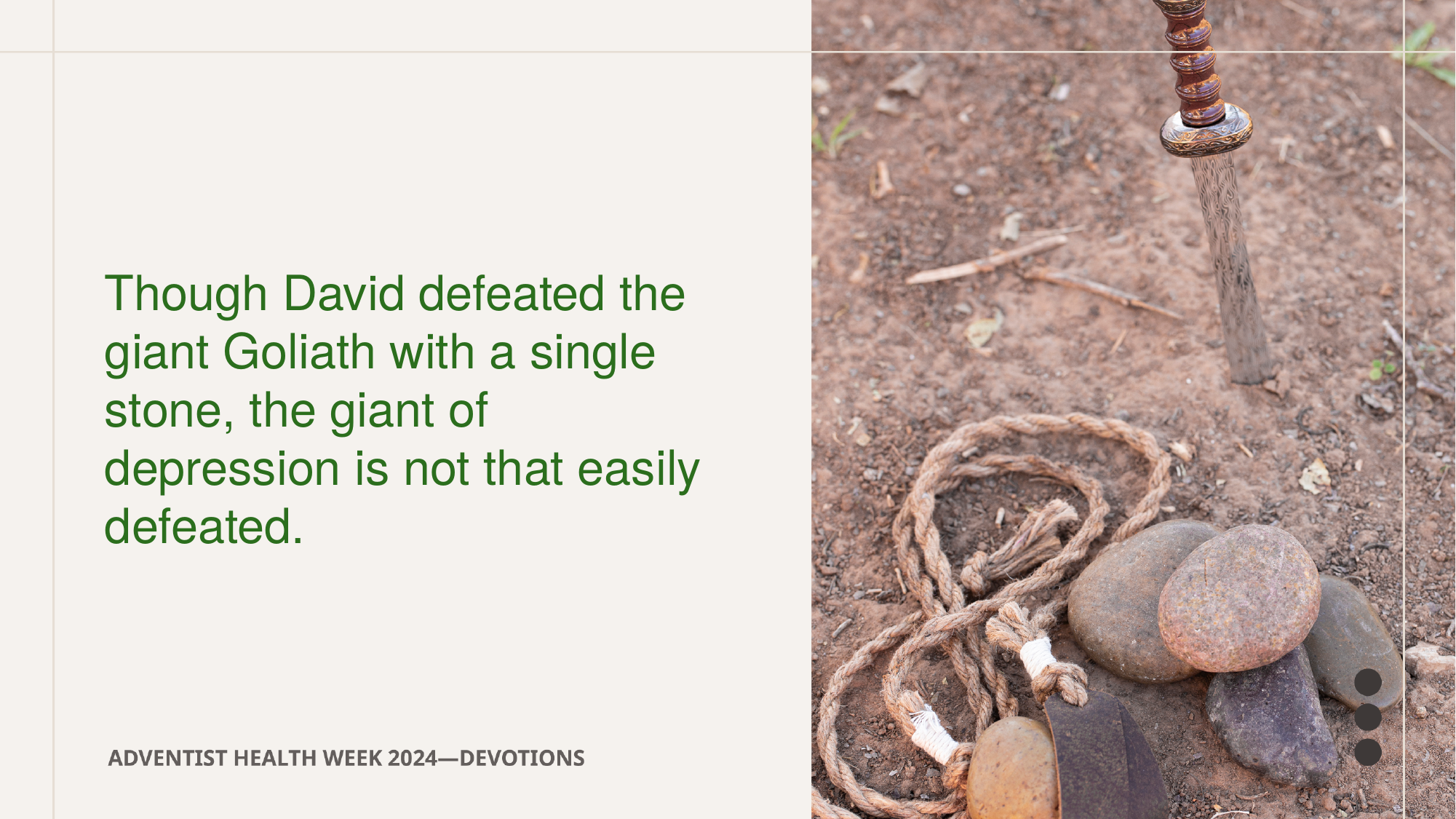

Though David defeated the giant Goliath with a single stone, the giant of depression is not that easily defeated.